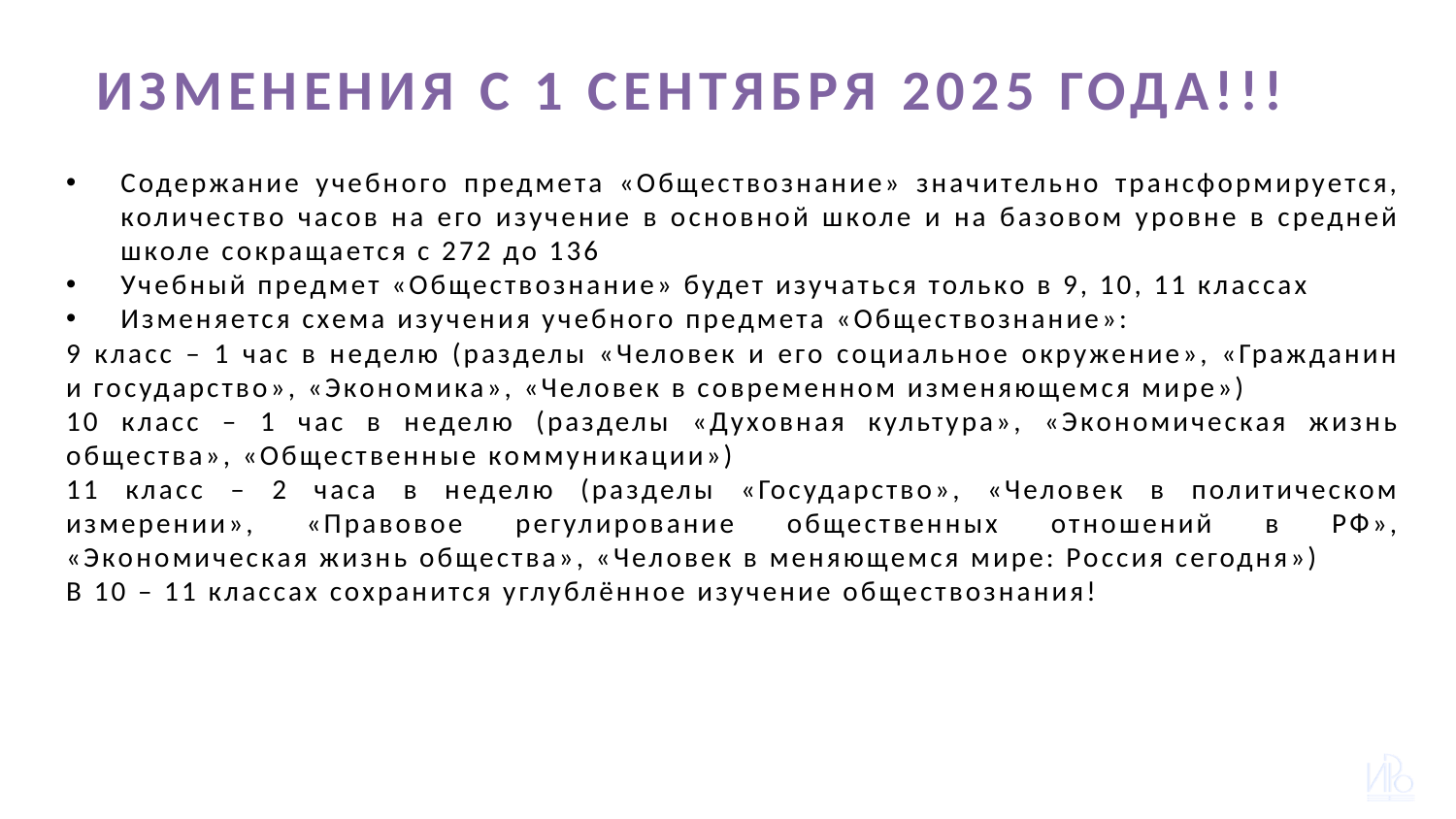

# ИЗМЕНЕНИЯ С 1 СЕНТЯБРЯ 2025 ГОДА!!!
Содержание учебного предмета «Обществознание» значительно трансформируется, количество часов на его изучение в основной школе и на базовом уровне в средней школе сокращается с 272 до 136
Учебный предмет «Обществознание» будет изучаться только в 9, 10, 11 классах
Изменяется схема изучения учебного предмета «Обществознание»:
9 класс – 1 час в неделю (разделы «Человек и его социальное окружение», «Гражданин и государство», «Экономика», «Человек в современном изменяющемся мире»)
10 класс – 1 час в неделю (разделы «Духовная культура», «Экономическая жизнь общества», «Общественные коммуникации»)
11 класс – 2 часа в неделю (разделы «Государство», «Человек в политическом измерении», «Правовое регулирование общественных отношений в РФ», «Экономическая жизнь общества», «Человек в меняющемся мире: Россия сегодня»)
В 10 – 11 классах сохранится углублённое изучение обществознания!